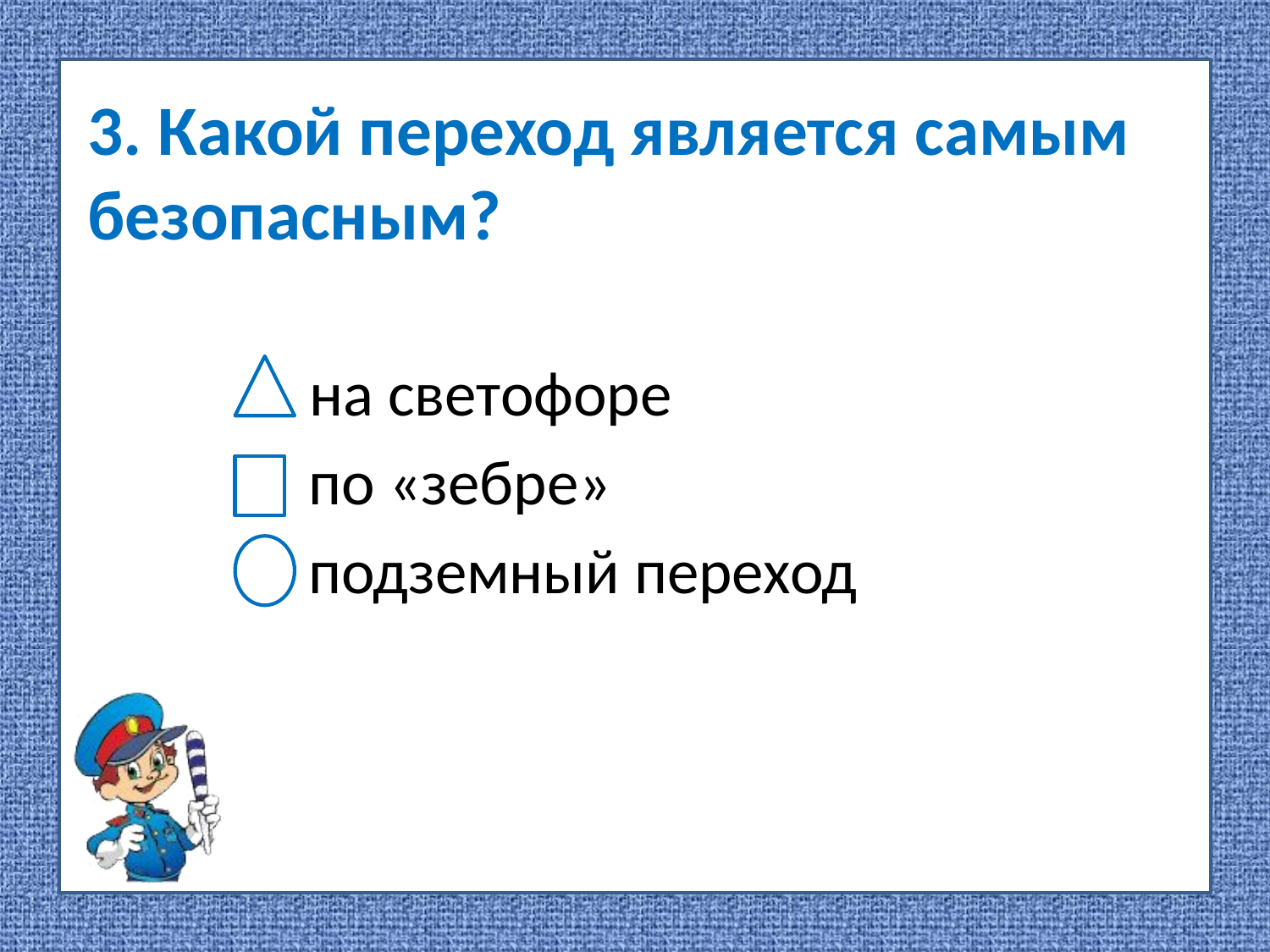

# 3. Какой переход является самым безопасным?
        на светофоре
       по «зебре»
       подземный переход